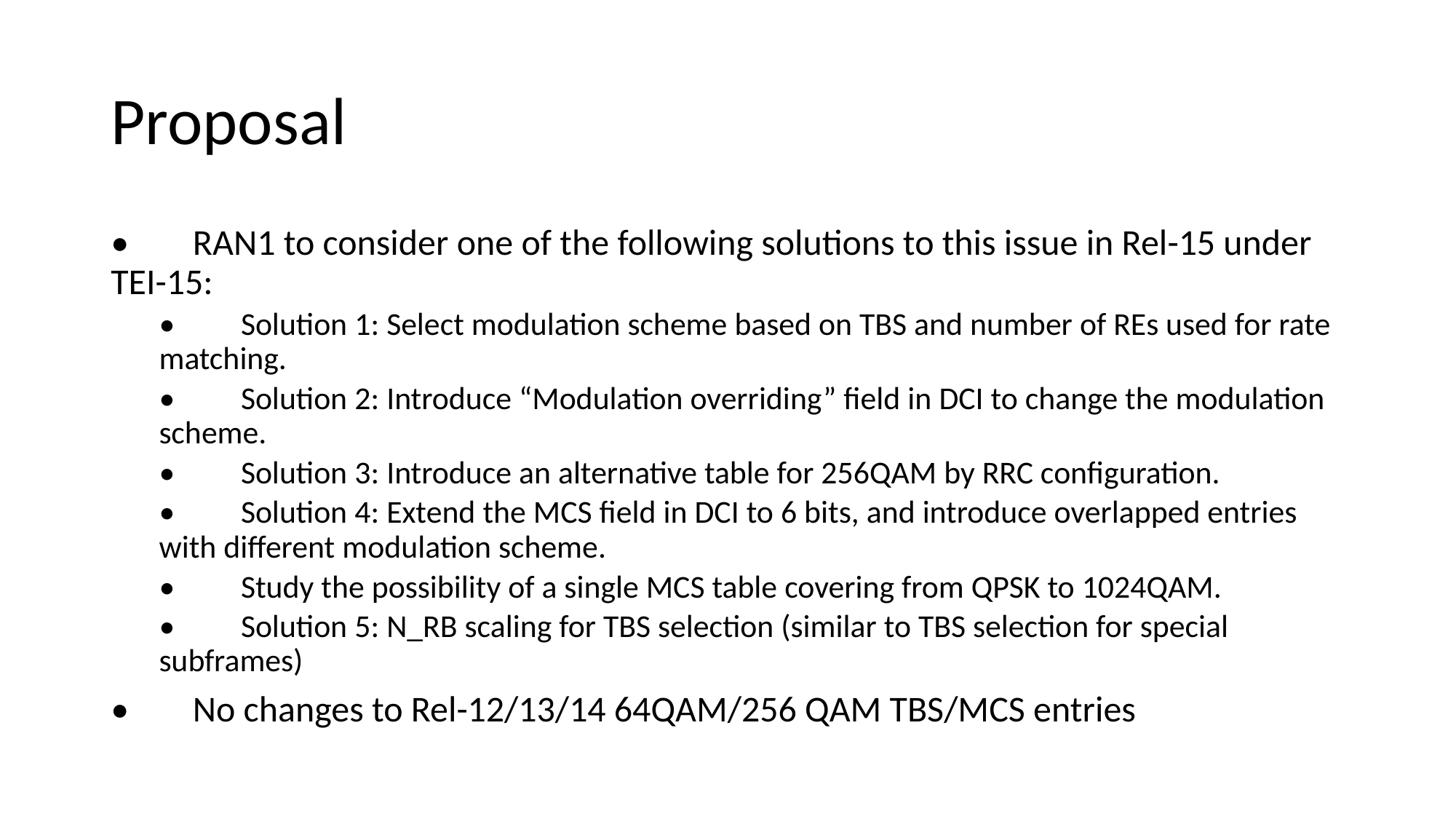

# Proposal
•	RAN1 to consider one of the following solutions to this issue in Rel-15 under TEI-15:
•	Solution 1: Select modulation scheme based on TBS and number of REs used for rate matching.
•	Solution 2: Introduce “Modulation overriding” field in DCI to change the modulation scheme.
•	Solution 3: Introduce an alternative table for 256QAM by RRC configuration.
•	Solution 4: Extend the MCS field in DCI to 6 bits, and introduce overlapped entries with different modulation scheme.
•	Study the possibility of a single MCS table covering from QPSK to 1024QAM.
•	Solution 5: N_RB scaling for TBS selection (similar to TBS selection for special subframes)
•	No changes to Rel-12/13/14 64QAM/256 QAM TBS/MCS entries